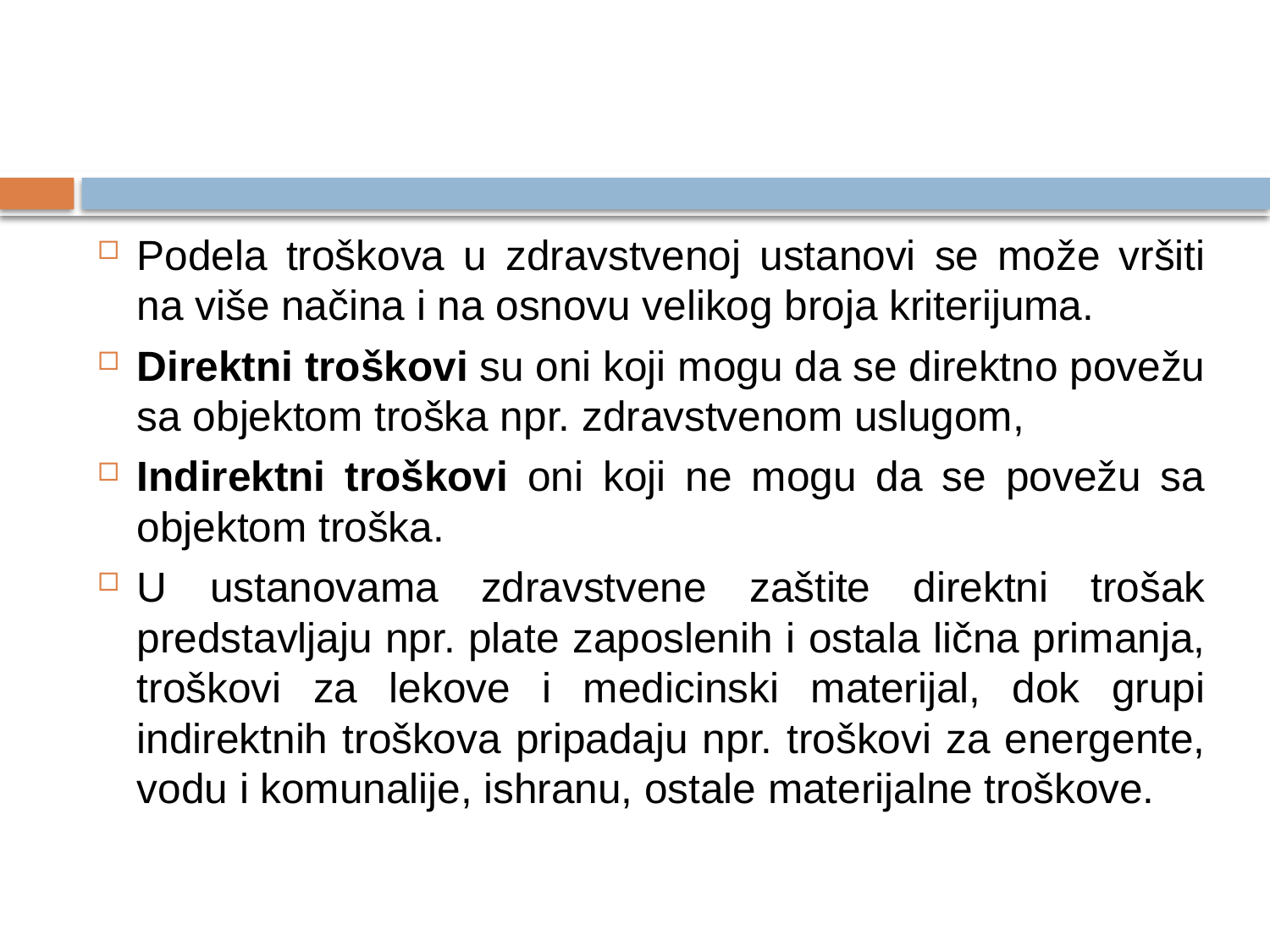

#
Podela troškova u zdravstvenoj ustanovi se može vršiti na više načina i na osnovu velikog broja kriterijuma.
Direktni troškovi su oni koji mogu da se direktno povežu sa objektom troška npr. zdravstvenom uslugom,
Indirektni troškovi oni koji ne mogu da se povežu sa objektom troška.
U ustanovama zdravstvene zaštite direktni trošak predstavljaju npr. plate zaposlenih i ostala lična primanja, troškovi za lekove i medicinski materijal, dok grupi indirektnih troškova pripadaju npr. troškovi za energente, vodu i komunalije, ishranu, ostale materijalne troškove.